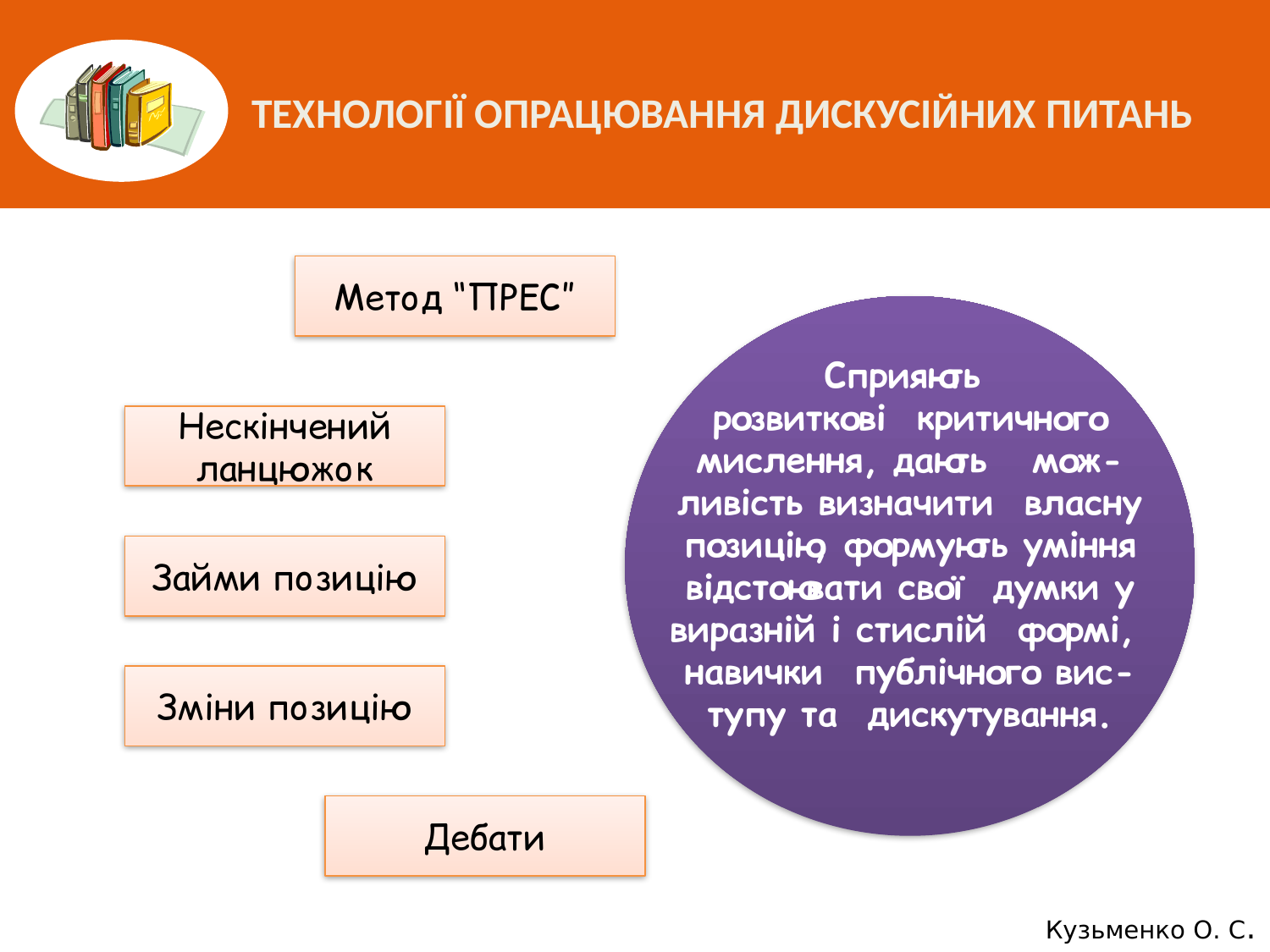

# Технології опрацювання дискусійних питань
Метод “ПРЕС”

 Сприяють
розвиткові  критичного мислення, дають   мож- ливість визначити  власну позицію, формують уміння відстоювати свої  думки у виразній і стислій  формі,  навички  публічного вис-тупу та  дискутування.
Нескінчений ланцюжок
Займи позицію
Зміни позицію
Дебати
Кузьменко О. С.